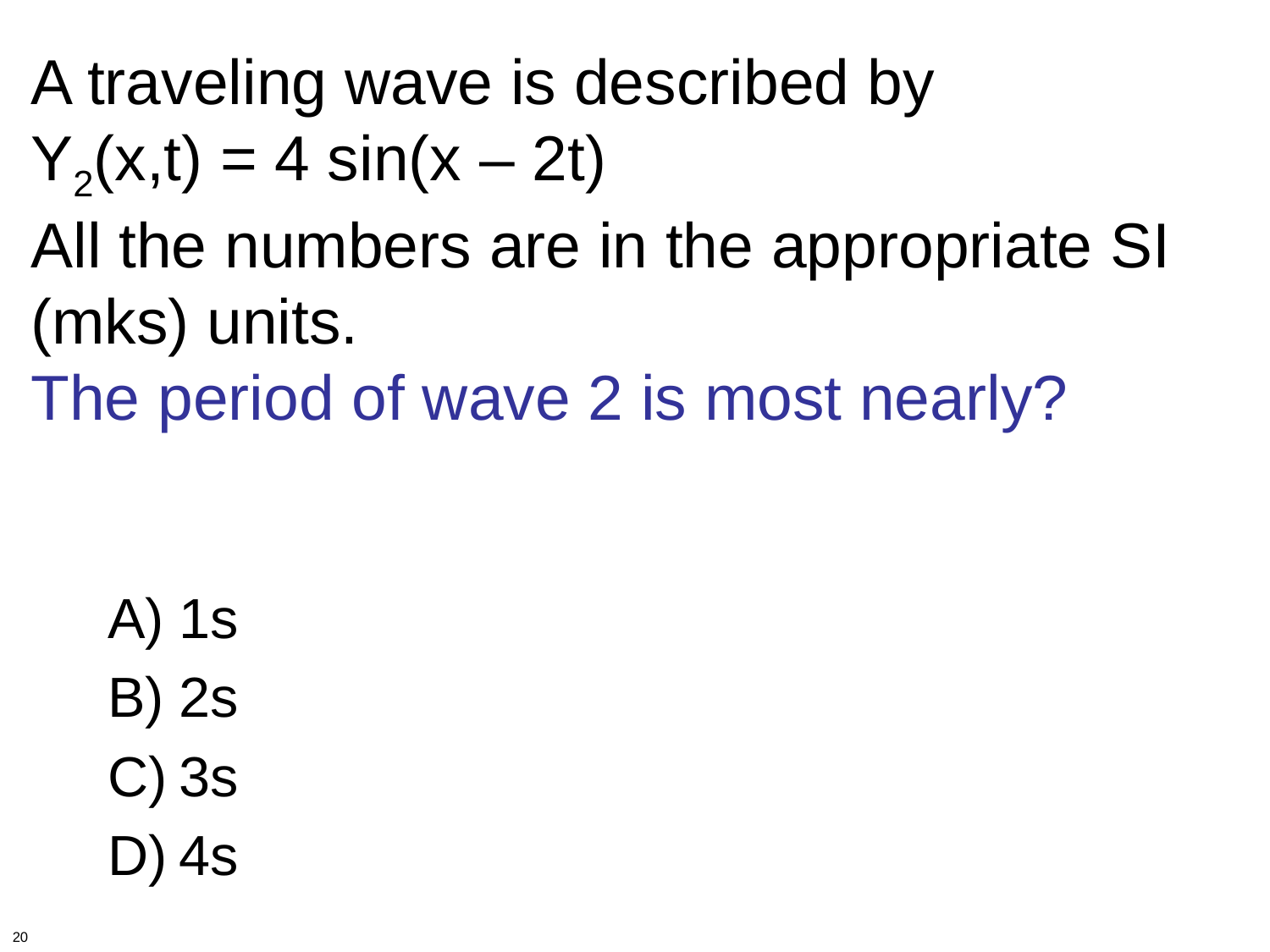

# A traveling wave is described by Y2(x,t) = 4 sin(x – 2t) All the numbers are in the appropriate SI (mks) units. The period of wave 2 is most nearly?
1s
2s
3s
4s
20